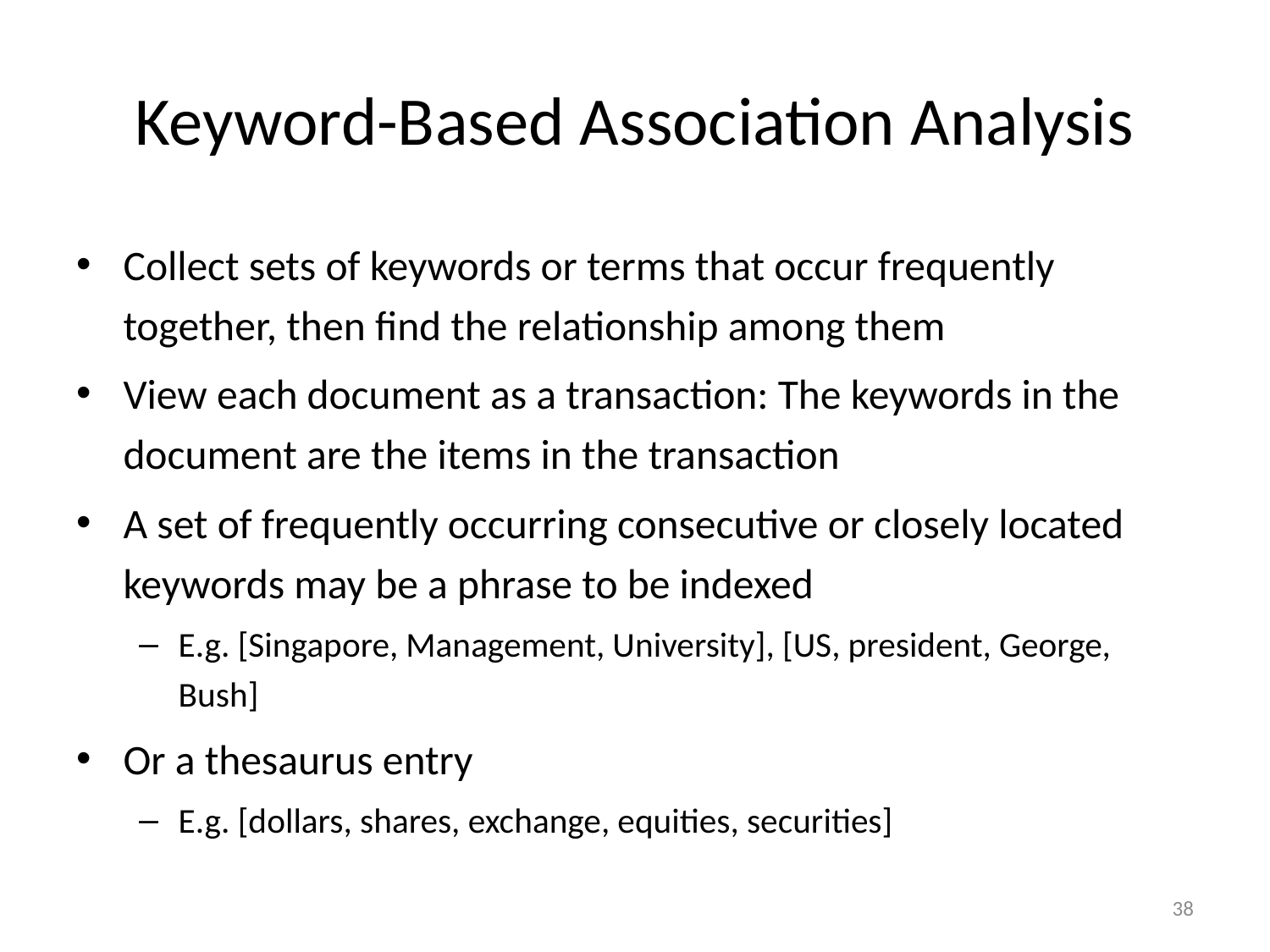

# Keyword-Based Association Analysis
Collect sets of keywords or terms that occur frequently together, then find the relationship among them
View each document as a transaction: The keywords in the document are the items in the transaction
A set of frequently occurring consecutive or closely located keywords may be a phrase to be indexed
E.g. [Singapore, Management, University], [US, president, George, Bush]
Or a thesaurus entry
E.g. [dollars, shares, exchange, equities, securities]
38